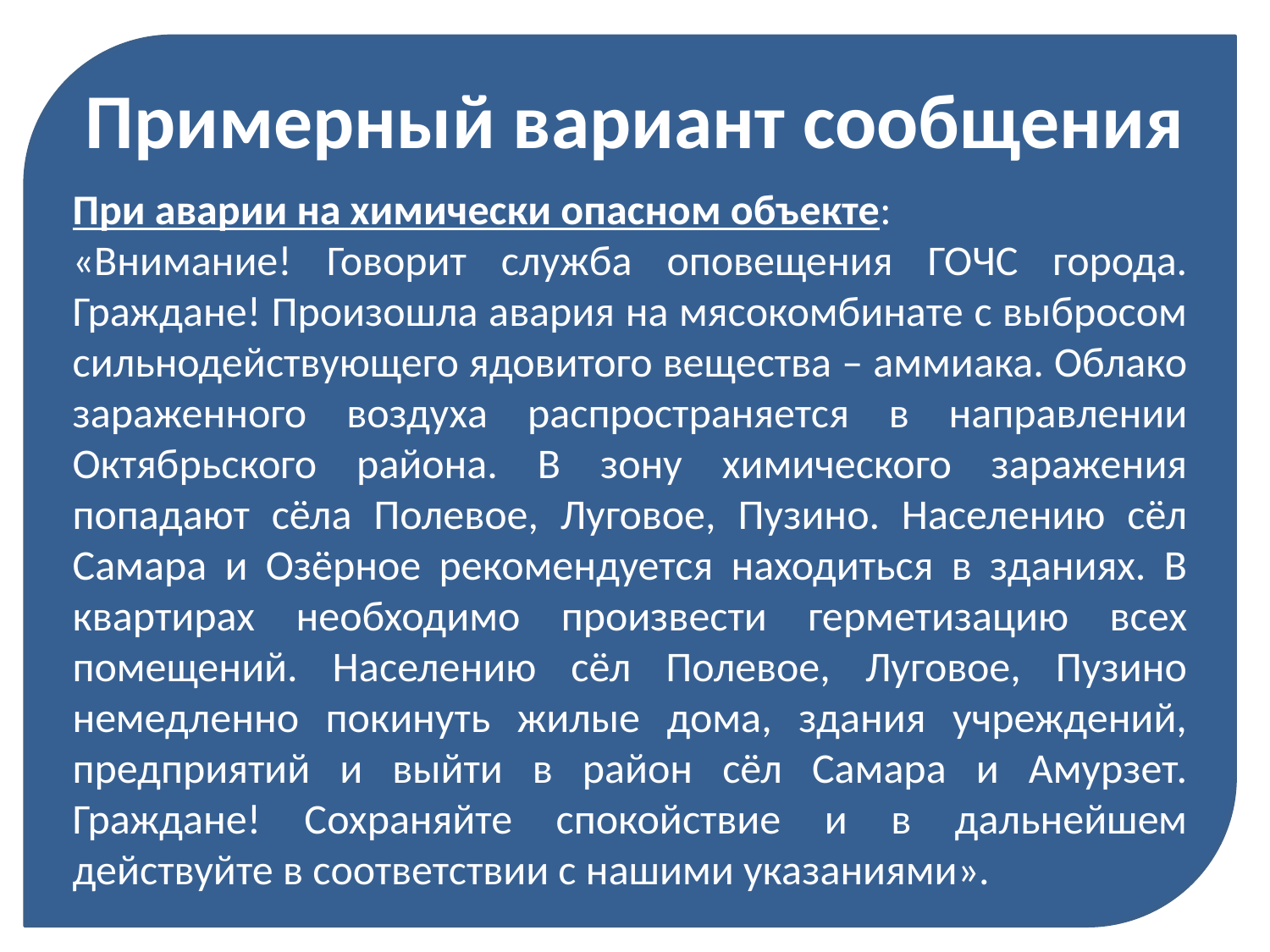

# Примерный вариант сообщения
При аварии на химически опасном объекте:
«Внимание! Говорит служба оповещения ГОЧС города. Граждане! Произошла авария на мясокомбинате с выбросом сильнодействующего ядовитого вещества – аммиака. Облако зараженного воздуха распространяется в направлении Октябрьского района. В зону химического заражения попадают сёла Полевое, Луговое, Пузино. Населению сёл Самара и Озёрное рекомендуется находиться в зданиях. В квартирах необходимо произвести герметизацию всех помещений. Населению сёл Полевое, Луговое, Пузино немедленно покинуть жилые дома, здания учреждений, предприятий и выйти в район сёл Самара и Амурзет. Граждане! Сохраняйте спокойствие и в дальнейшем действуйте в соответствии с нашими указаниями».